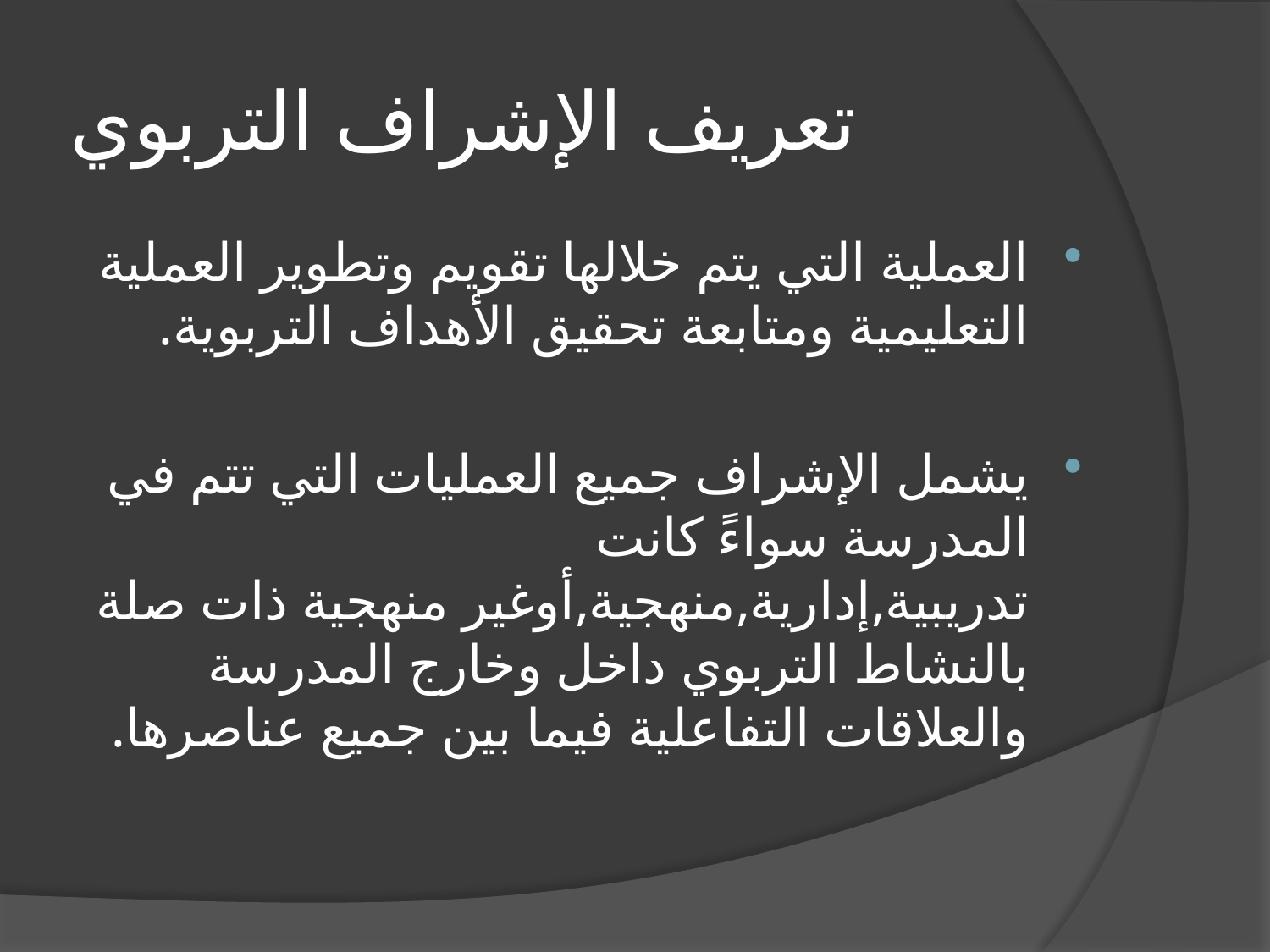

# تعريف الإشراف التربوي
العملية التي يتم خلالها تقويم وتطوير العملية التعليمية ومتابعة تحقيق الأهداف التربوية.

يشمل الإشراف جميع العمليات التي تتم في المدرسة سواءً كانت تدريبية,إدارية,منهجية,أوغير منهجية ذات صلة بالنشاط التربوي داخل وخارج المدرسة والعلاقات التفاعلية فيما بين جميع عناصرها.